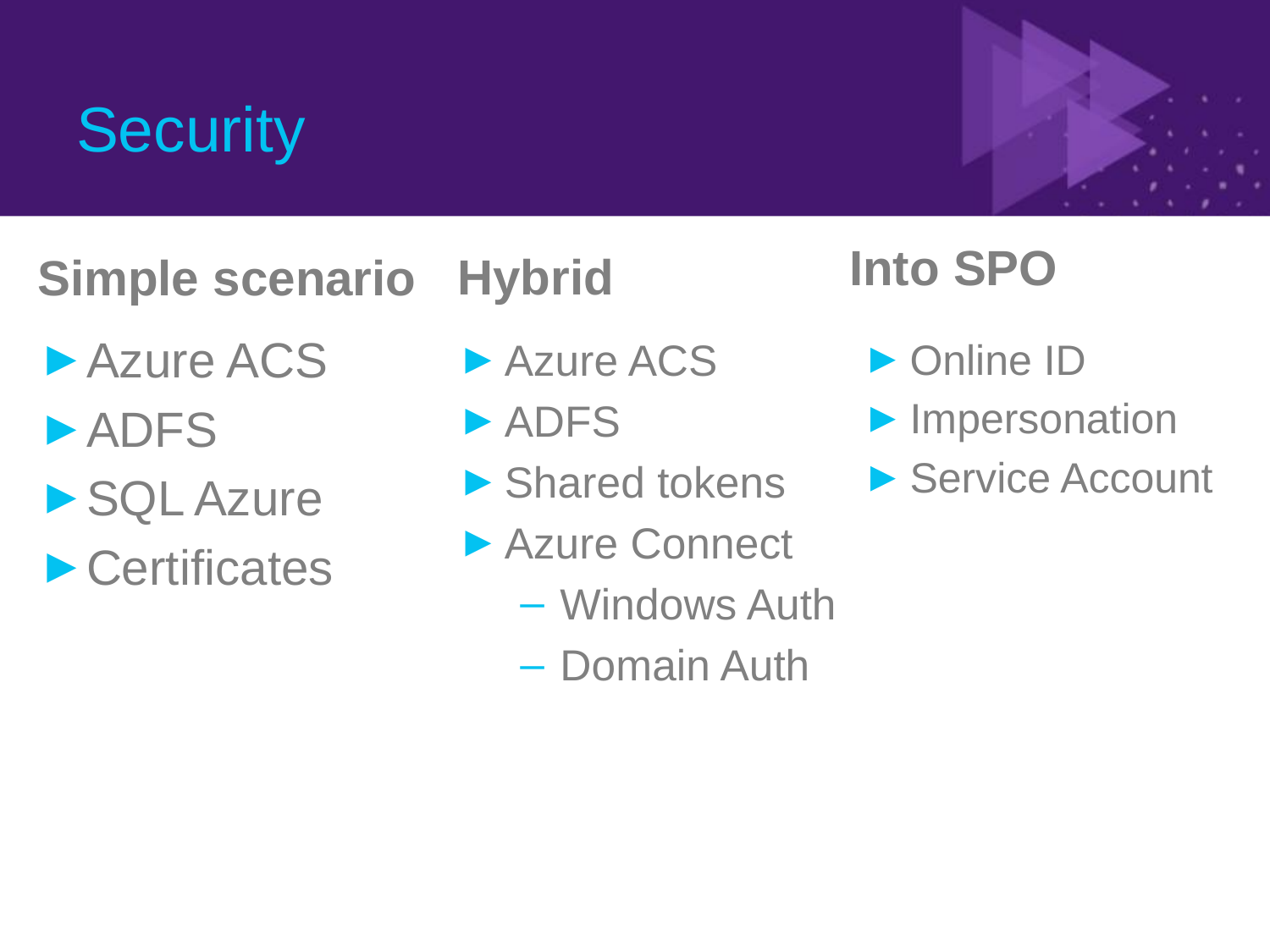

# Security
Hybrid
Simple scenario
Into SPO
Azure ACS
ADFS
SQL Azure
Certificates

Azure ACS
ADFS
Shared tokens
Azure Connect
Windows Auth
Domain Auth

Online ID
Impersonation
Service Account